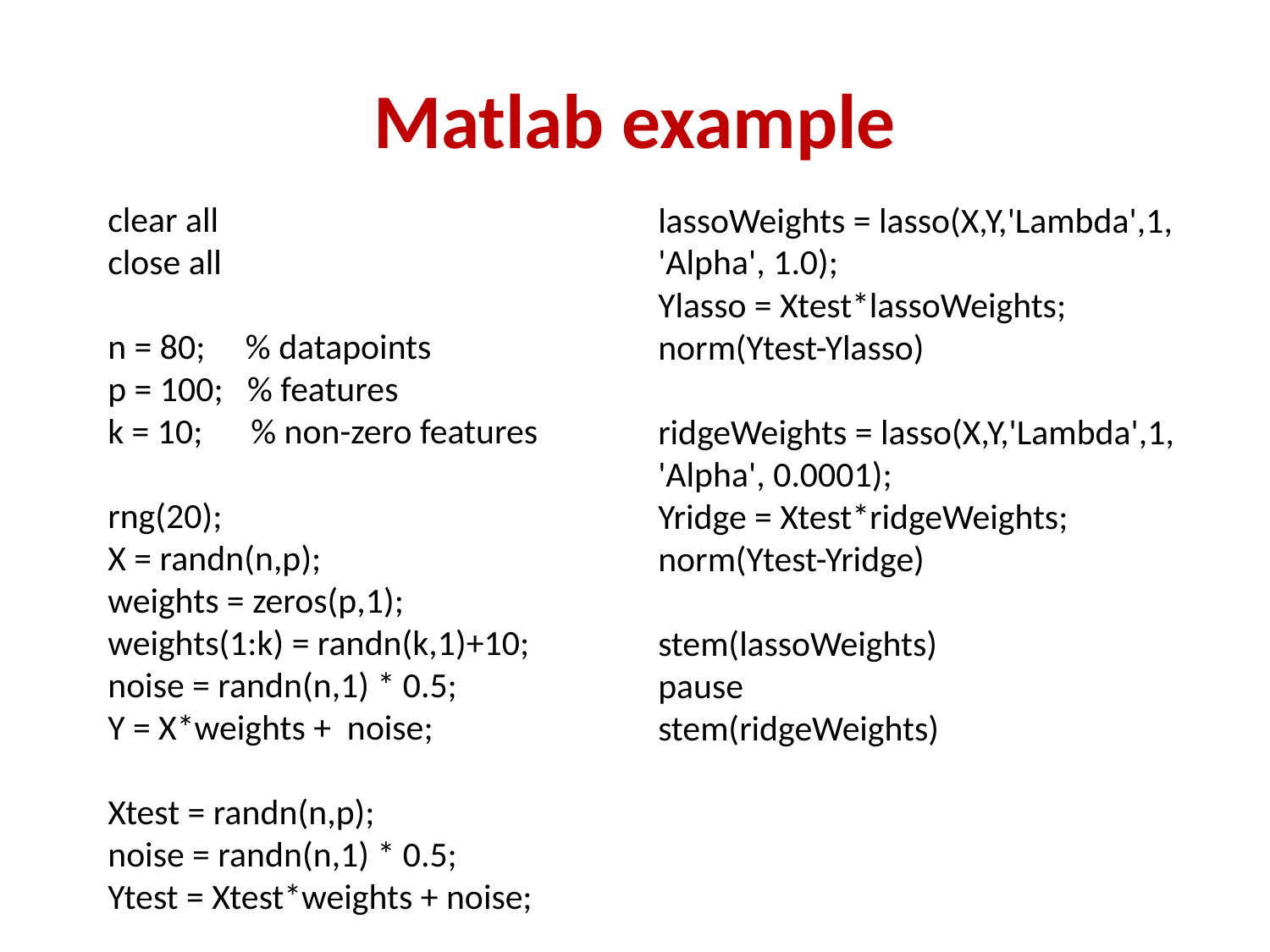

# Matlab example
clear all
close all

n = 80;     % datapoints
p = 100;   % features
k = 10;      % non-zero features

rng(20);
X = randn(n,p);
weights = zeros(p,1);
weights(1:k) = randn(k,1)+10;
noise = randn(n,1) * 0.5;
Y = X*weights +  noise;

Xtest = randn(n,p);
noise = randn(n,1) * 0.5;
Ytest = Xtest*weights + noise;
lassoWeights = lasso(X,Y,'Lambda',1, 'Alpha', 1.0);
Ylasso = Xtest*lassoWeights;
norm(Ytest-Ylasso)

ridgeWeights = lasso(X,Y,'Lambda',1, 'Alpha', 0.0001);
Yridge = Xtest*ridgeWeights;
norm(Ytest-Yridge)

stem(lassoWeights)
pause
stem(ridgeWeights)